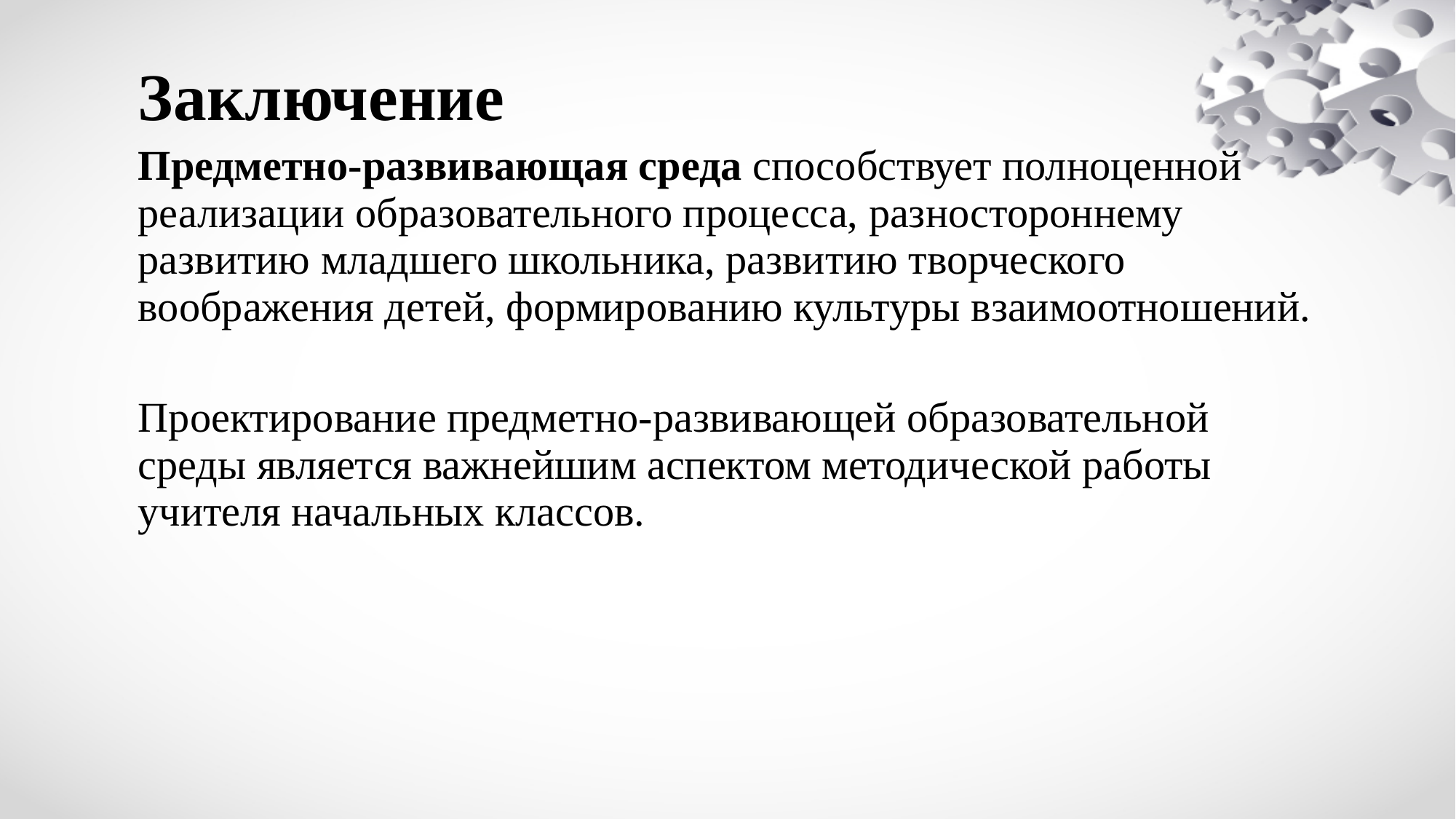

# Заключение
Предметно-развивающая среда способствует полноценной реализации образовательного процесса, разностороннему развитию младшего школьника, развитию творческого воображения детей, формированию культуры взаимоотношений.

Проектирование предметно-развивающей образовательной среды является важнейшим аспектом методической работы учителя начальных классов.